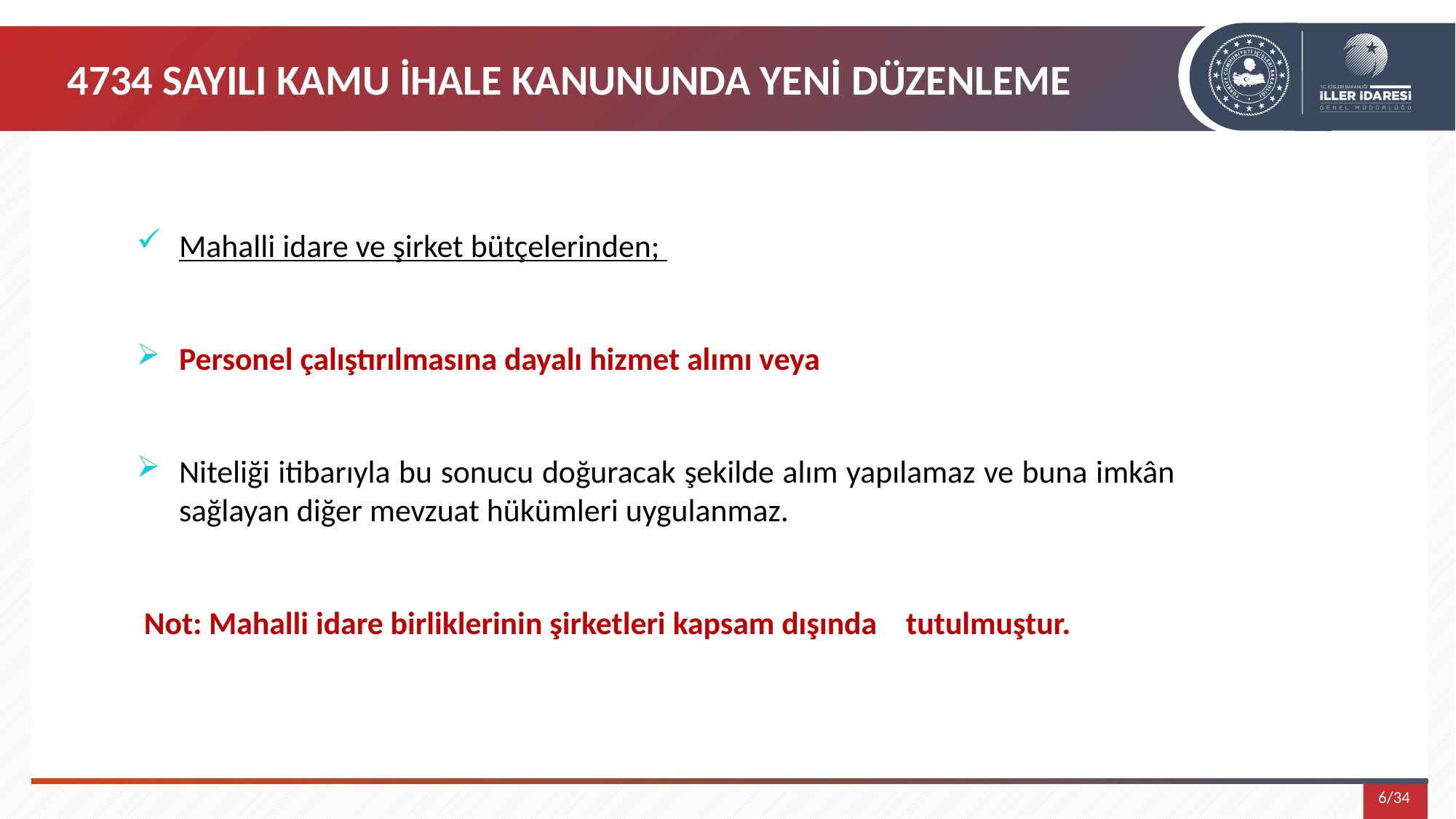

4734 SAYILI KAMU İHALE KANUNUNDA YENİ DÜZENLEME
Mahalli idare ve şirket bütçelerinden;

Personel çalıştırılmasına dayalı hizmet alımı veya

Niteliği itibarıyla bu sonucu doğuracak şekilde alım yapılamaz ve buna imkân sağlayan diğer mevzuat hükümleri uygulanmaz.

 Not: Mahalli idare birliklerinin şirketleri kapsam dışında    tutulmuştur.